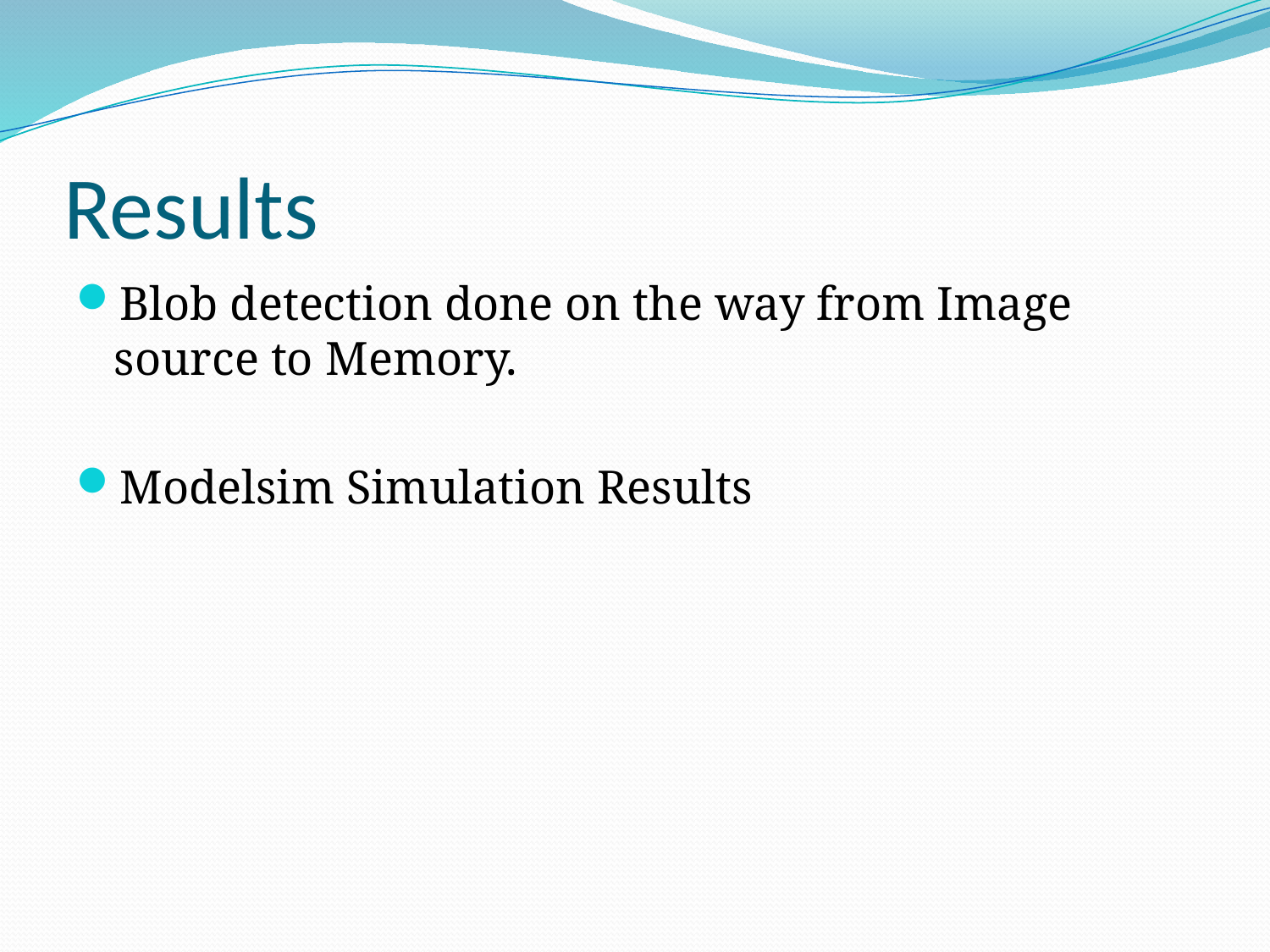

# Results
Blob detection done on the way from Image source to Memory.

Modelsim Simulation Results